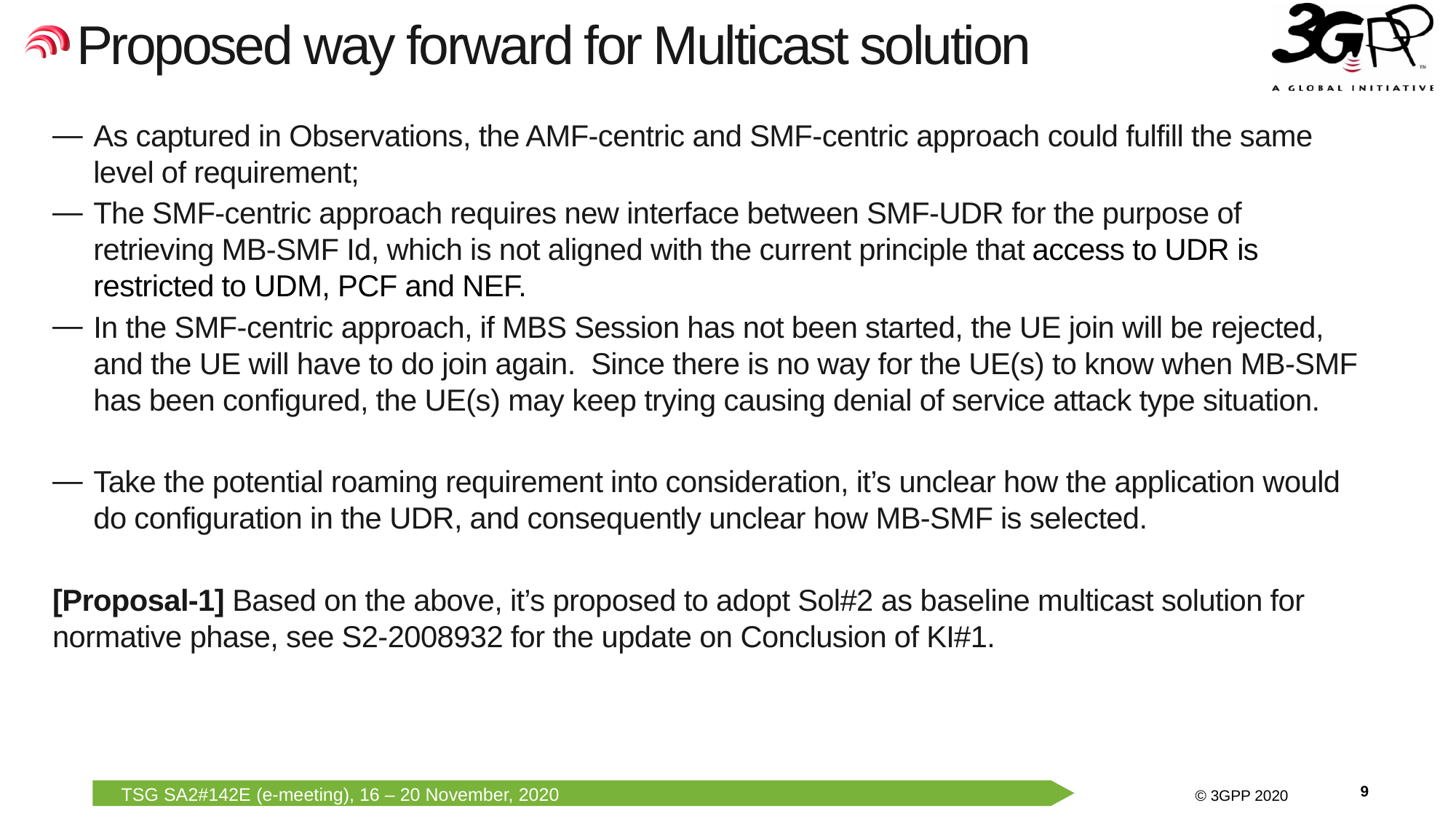

Proposed way forward for Multicast solution
As captured in Observations, the AMF-centric and SMF-centric approach could fulfill the same level of requirement;
The SMF-centric approach requires new interface between SMF-UDR for the purpose of retrieving MB-SMF Id, which is not aligned with the current principle that access to UDR is restricted to UDM, PCF and NEF.
In the SMF-centric approach, if MBS Session has not been started, the UE join will be rejected, and the UE will have to do join again.  Since there is no way for the UE(s) to know when MB-SMF has been configured, the UE(s) may keep trying causing denial of service attack type situation.

Take the potential roaming requirement into consideration, it’s unclear how the application would do configuration in the UDR, and consequently unclear how MB-SMF is selected.

[Proposal-1] Based on the above, it’s proposed to adopt Sol#2 as baseline multicast solution for normative phase, see S2-2008932 for the update on Conclusion of KI#1.